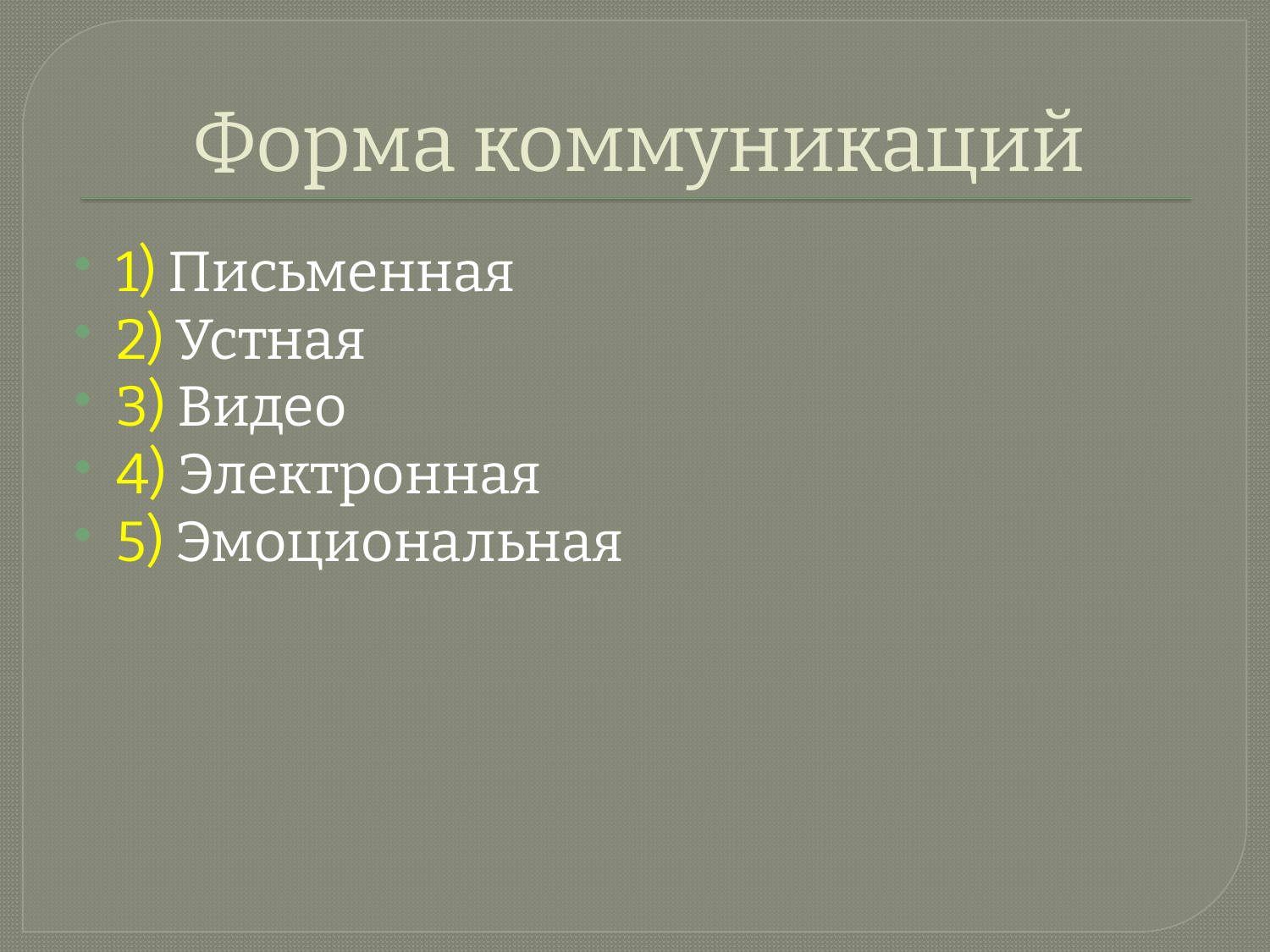

# Форма коммуникаций
1) Письменная
2) Устная
3) Видео
4) Электронная
5) Эмоциональная